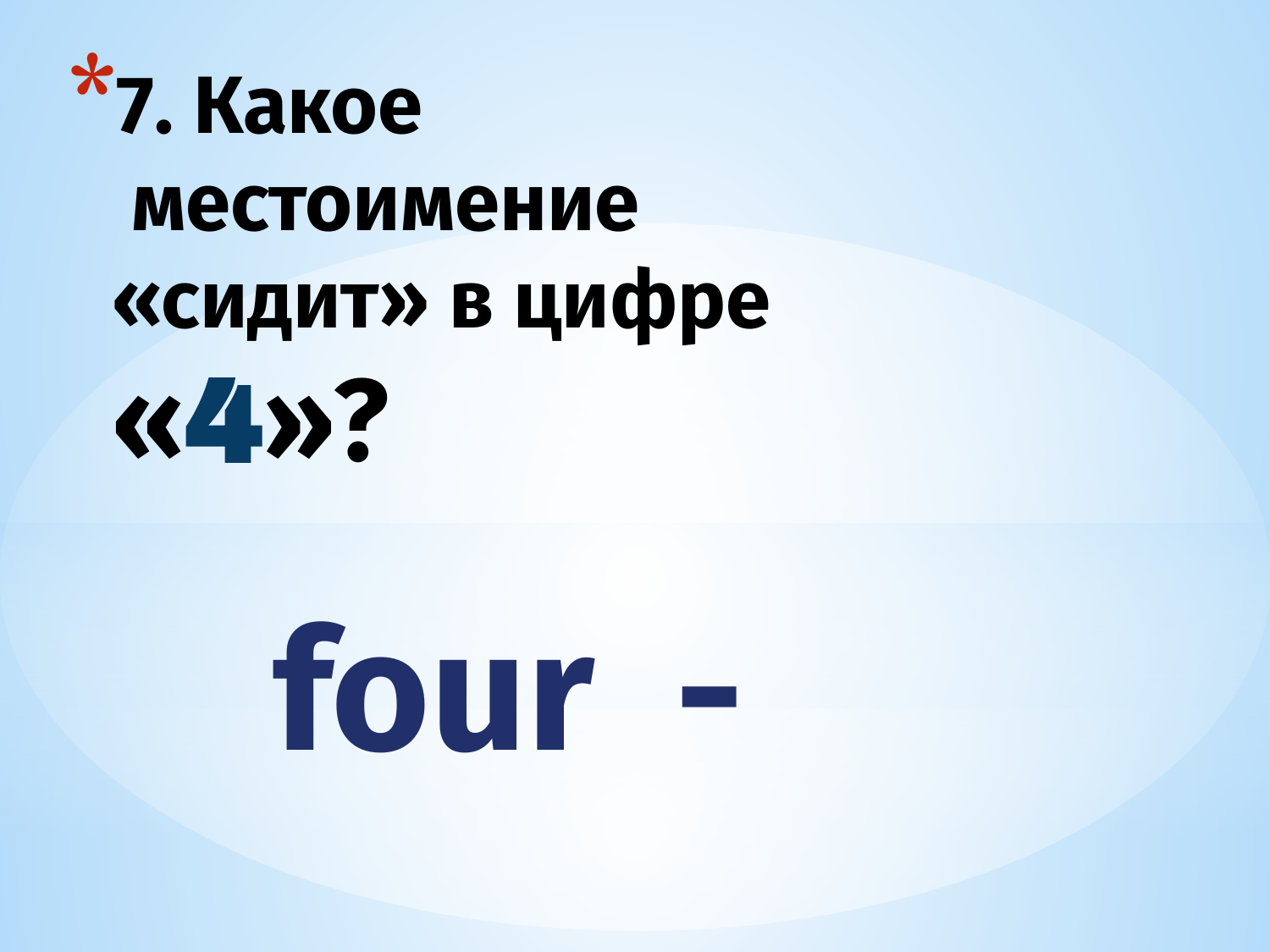

# 7. Какое местоимение «сидит» в цифре «4»? four  -